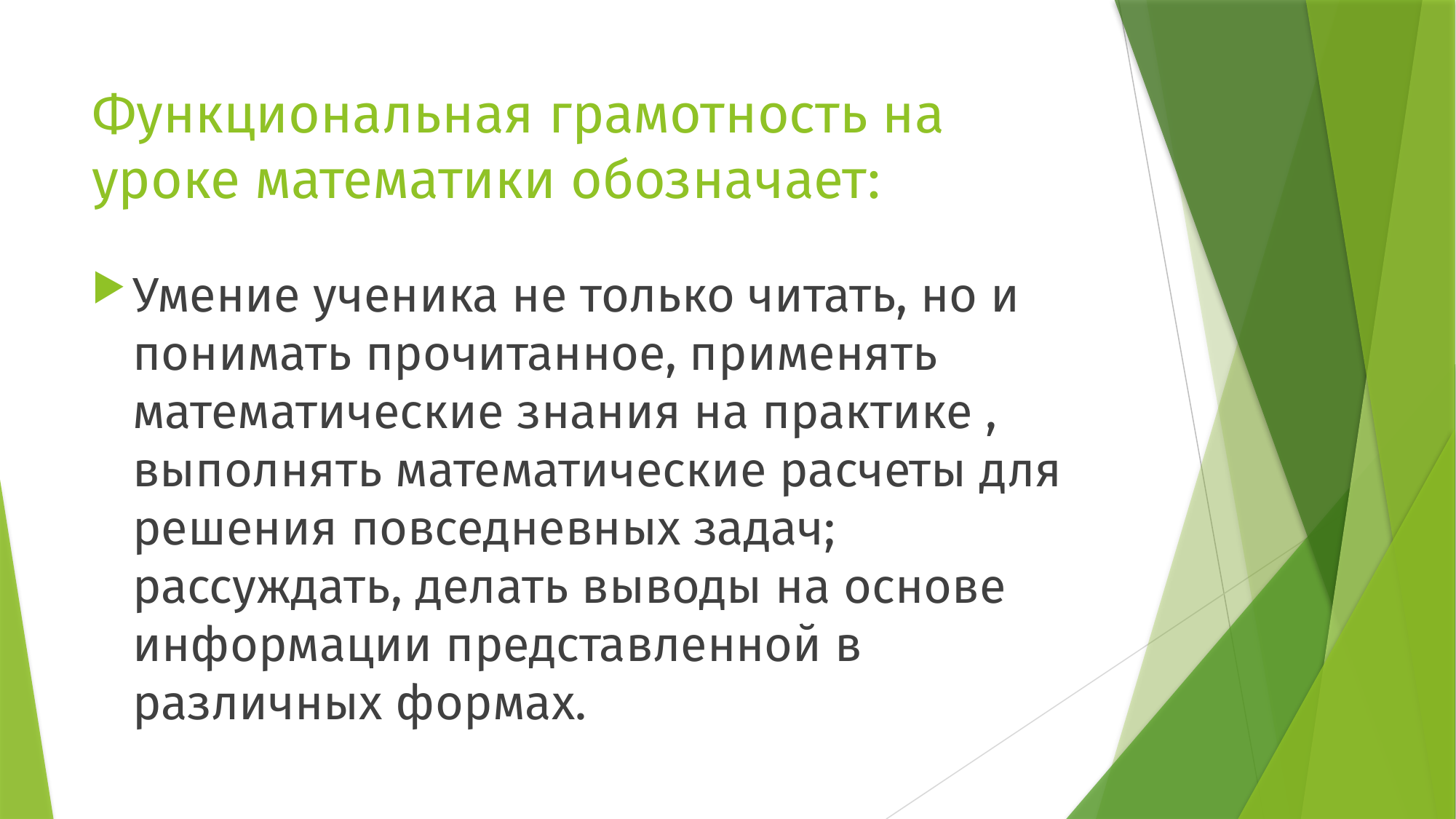

# Функциональная грамотность на уроке математики обозначает:
Умение ученика не только читать, но и понимать прочитанное, применять  математические знания на практике , выполнять математические расчеты для решения повседневных задач; рассуждать, делать выводы на основе информации представленной в различных формах.